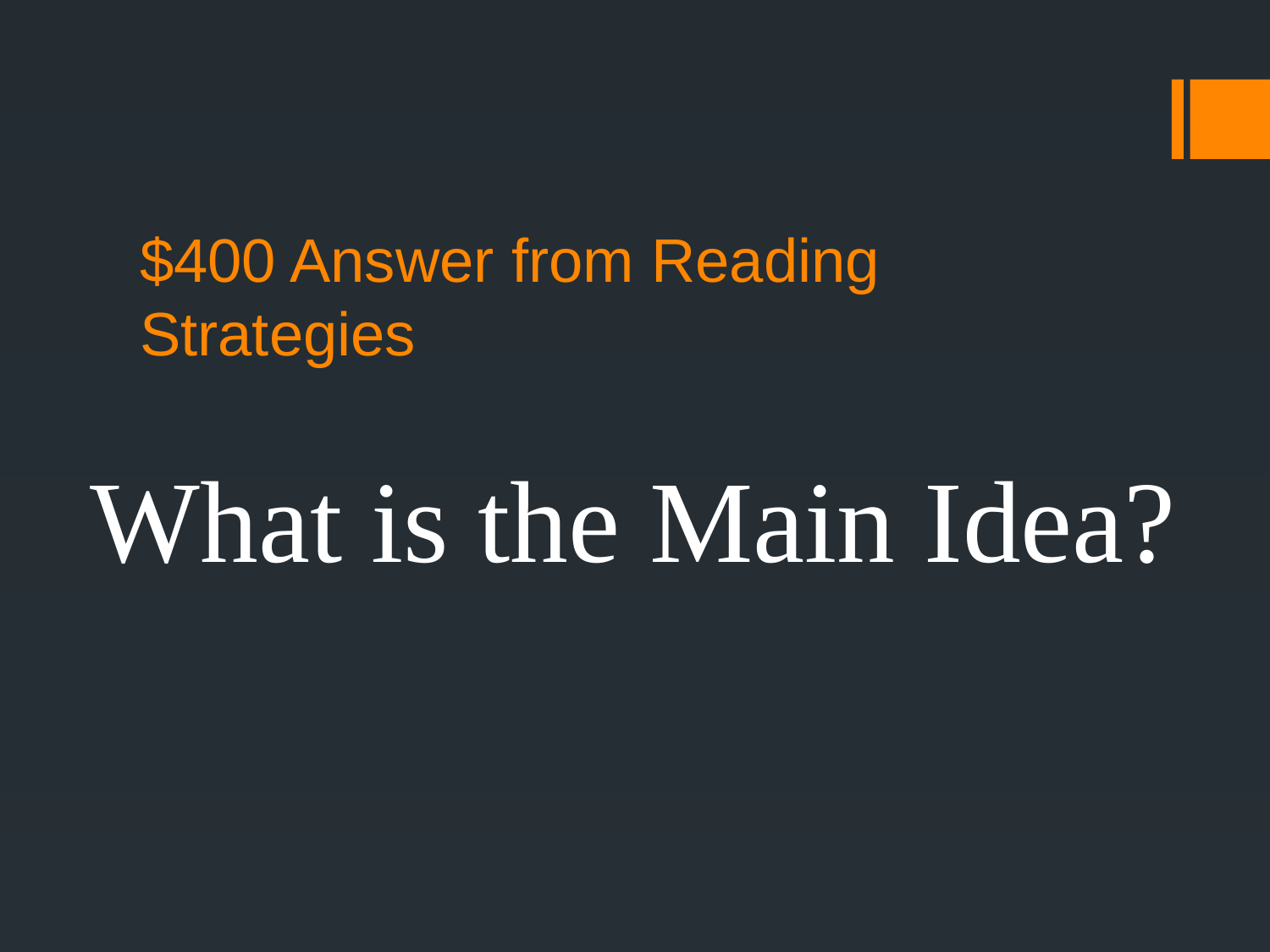

# $400 Answer from Reading Strategies
What is the Main Idea?